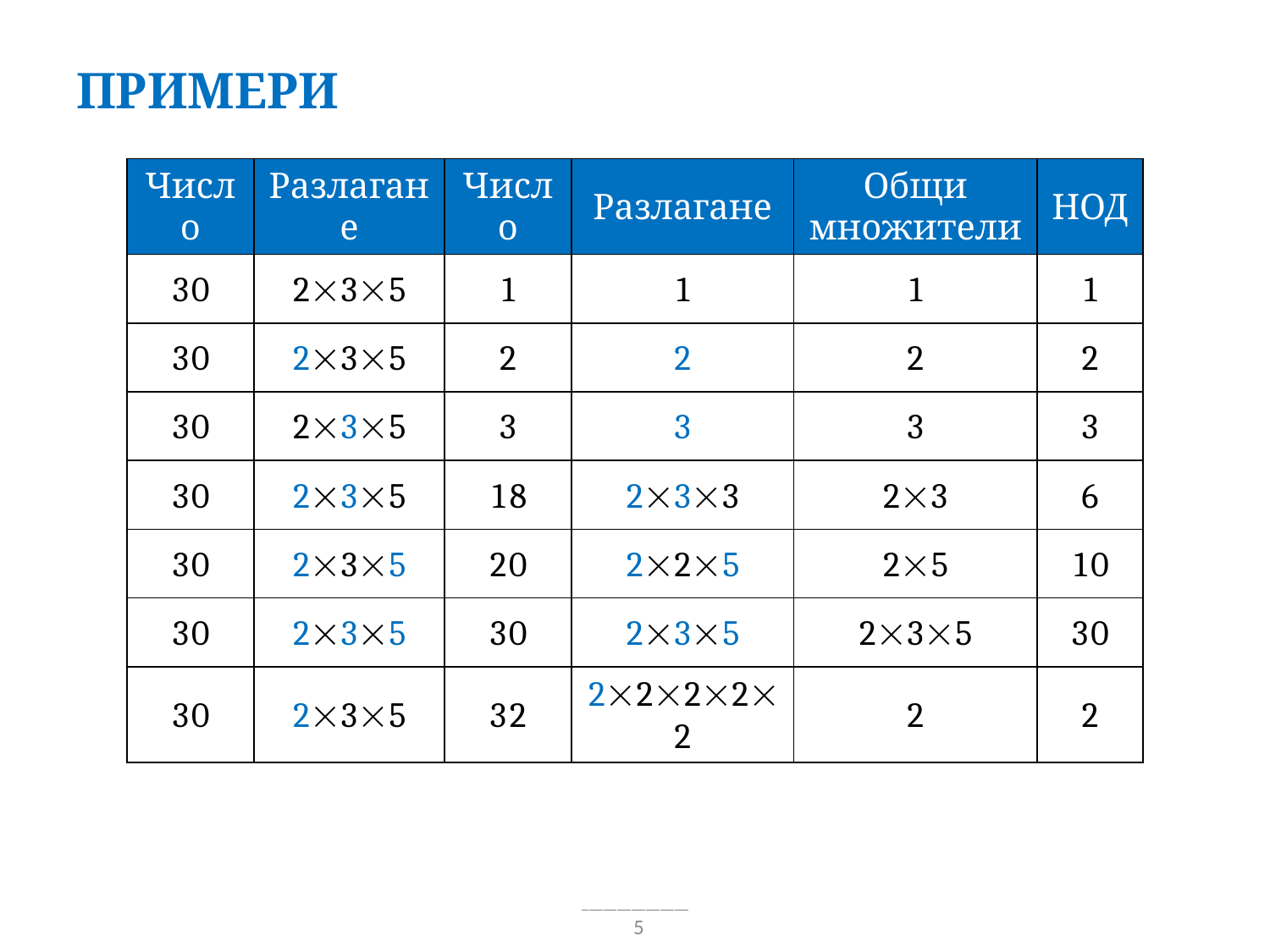

Примери
| Число | Разлагане | Число | Разлагане | Общи множители | НОД |
| --- | --- | --- | --- | --- | --- |
| 30 | 2×3×5 | 1 | 1 | 1 | 1 |
| 30 | 2×3×5 | 2 | 2 | 2 | 2 |
| 30 | 2×3×5 | 3 | 3 | 3 | 3 |
| 30 | 2×3×5 | 18 | 2×3×3 | 2×3 | 6 |
| 30 | 2×3×5 | 20 | 2×2×5 | 2×5 | 10 |
| 30 | 2×3×5 | 30 | 2×3×5 | 2×3×5 | 30 |
| 30 | 2×3×5 | 32 | 2×2×2×2×2 | 2 | 2 |
5